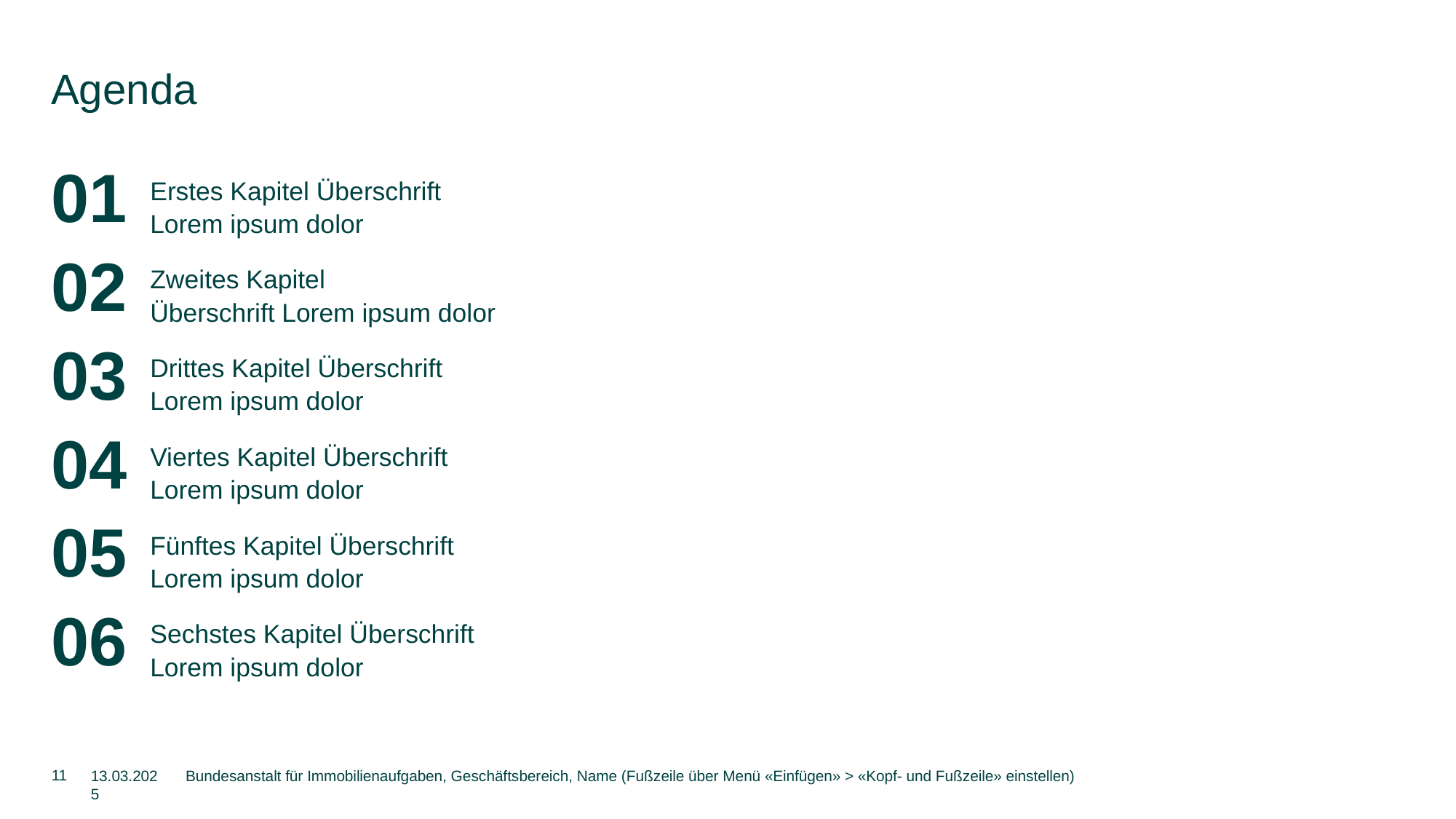

# Agenda
| 01 | Erstes Kapitel Überschrift Lorem ipsum dolor |
| --- | --- |
| 02 | Zweites Kapitel Überschrift Lorem ipsum dolor |
| 03 | Drittes Kapitel Überschrift Lorem ipsum dolor |
| 04 | Viertes Kapitel Überschrift Lorem ipsum dolor |
| 05 | Fünftes Kapitel Überschrift Lorem ipsum dolor |
| 06 | Sechstes Kapitel Überschrift Lorem ipsum dolor |
11
13.03.2025
Bundesanstalt für Immobilienaufgaben, Geschäftsbereich, Name (Fußzeile über Menü «Einfügen» > «Kopf- und Fußzeile» einstellen)